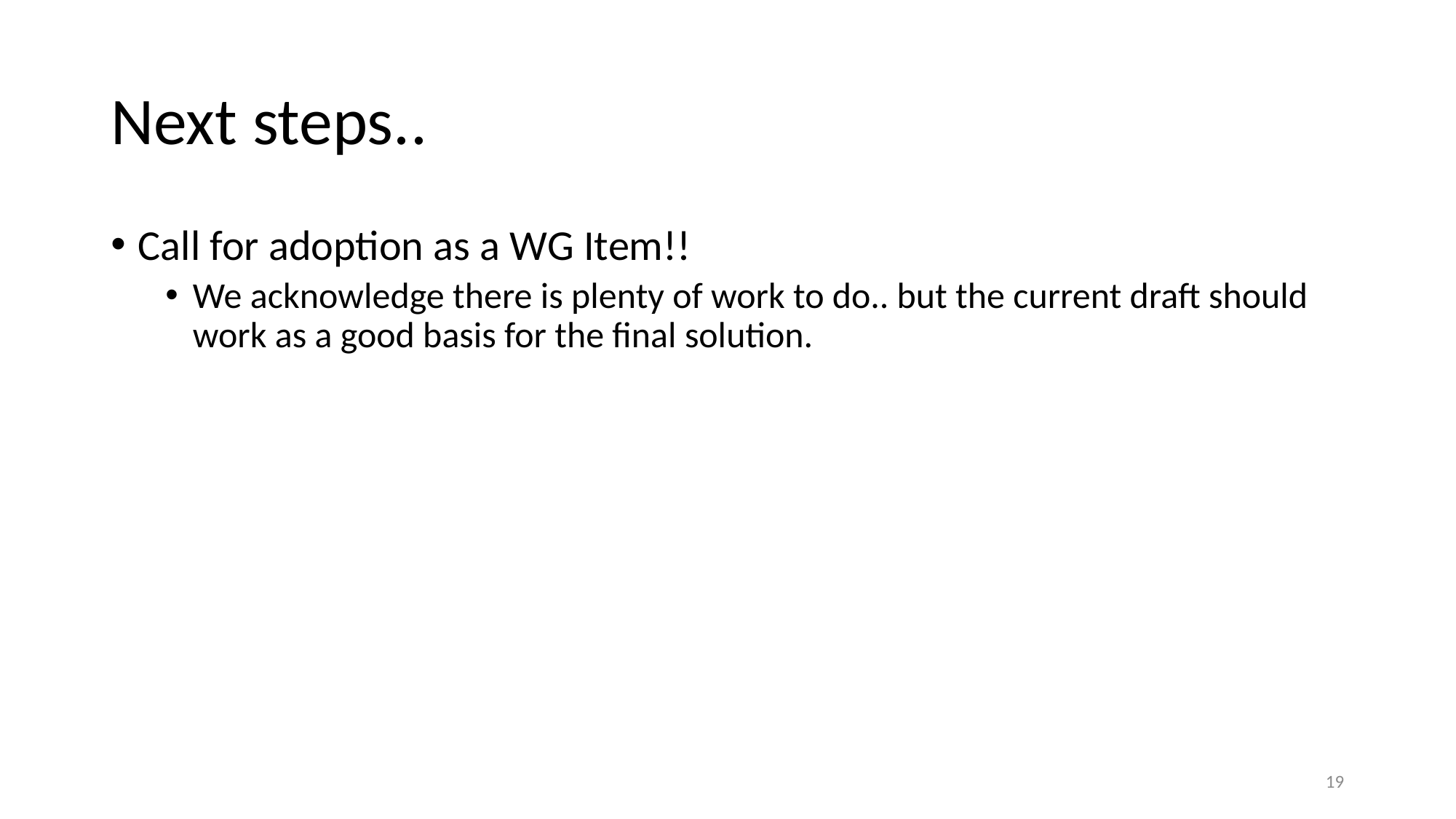

# Next steps..
Call for adoption as a WG Item!!
We acknowledge there is plenty of work to do.. but the current draft should work as a good basis for the final solution.
19